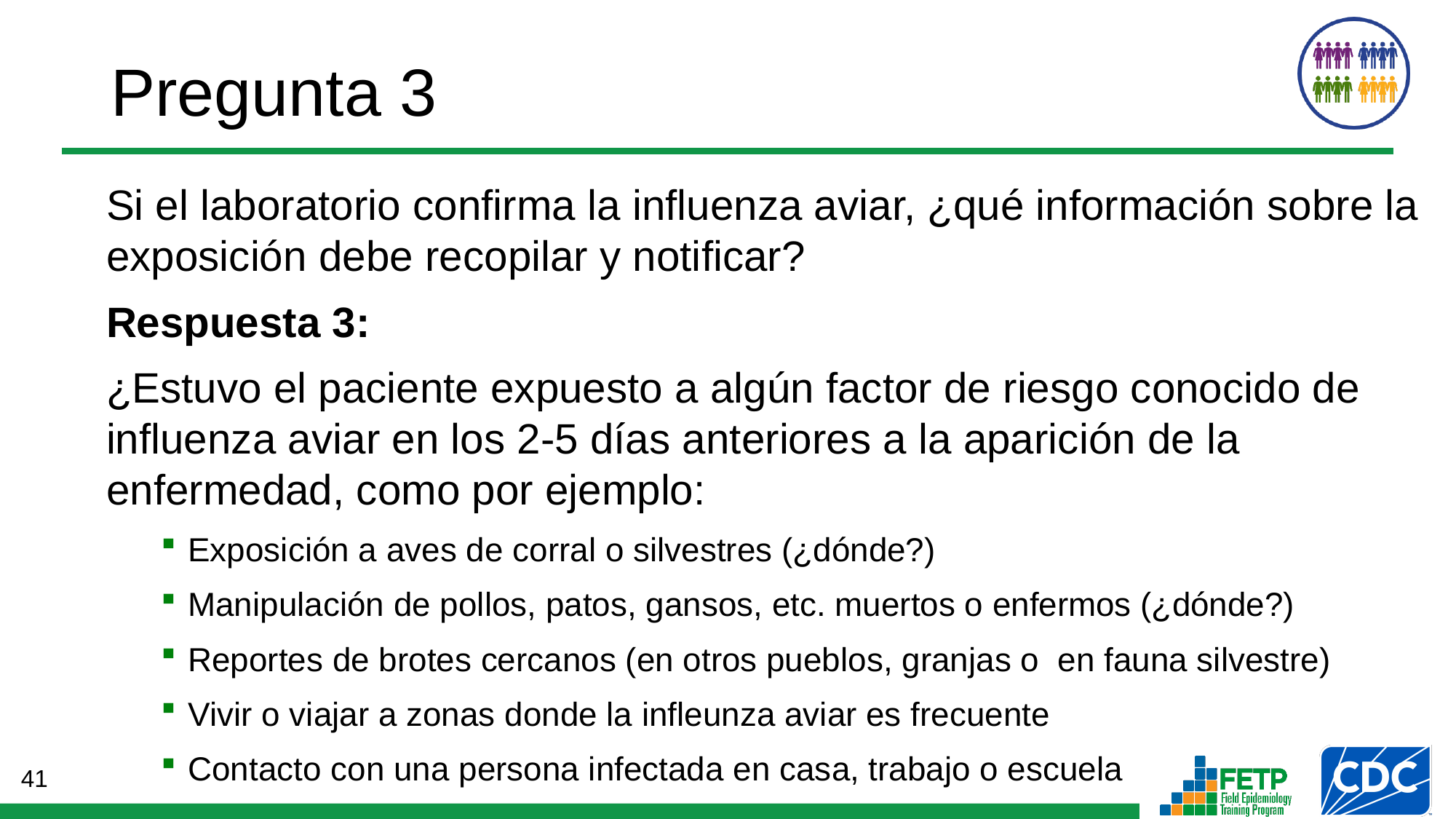

# Pregunta 3
Si el laboratorio confirma la influenza aviar, ¿qué información sobre la exposición debe recopilar y notificar?
Respuesta 3:
¿Estuvo el paciente expuesto a algún factor de riesgo conocido de influenza aviar en los 2-5 días anteriores a la aparición de la enfermedad, como por ejemplo:
Exposición a aves de corral o silvestres (¿dónde?)
Manipulación de pollos, patos, gansos, etc. muertos o enfermos (¿dónde?)
Reportes de brotes cercanos (en otros pueblos, granjas o  en fauna silvestre)
Vivir o viajar a zonas donde la infleunza aviar es frecuente
Contacto con una persona infectada en casa, trabajo o escuela